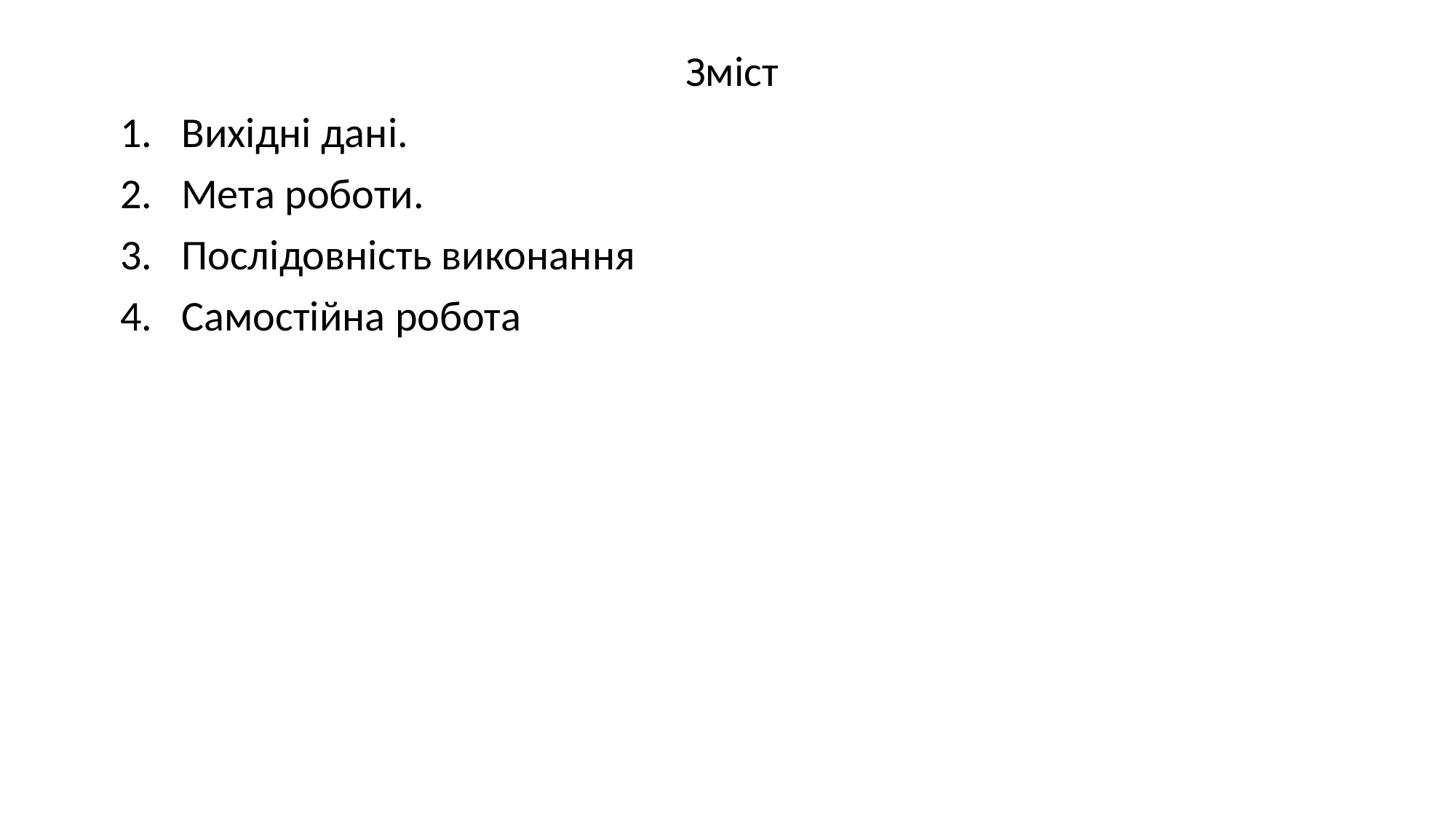

Зміст
Вихідні дані.
Мета роботи.
Послідовність виконання
Самостійна робота